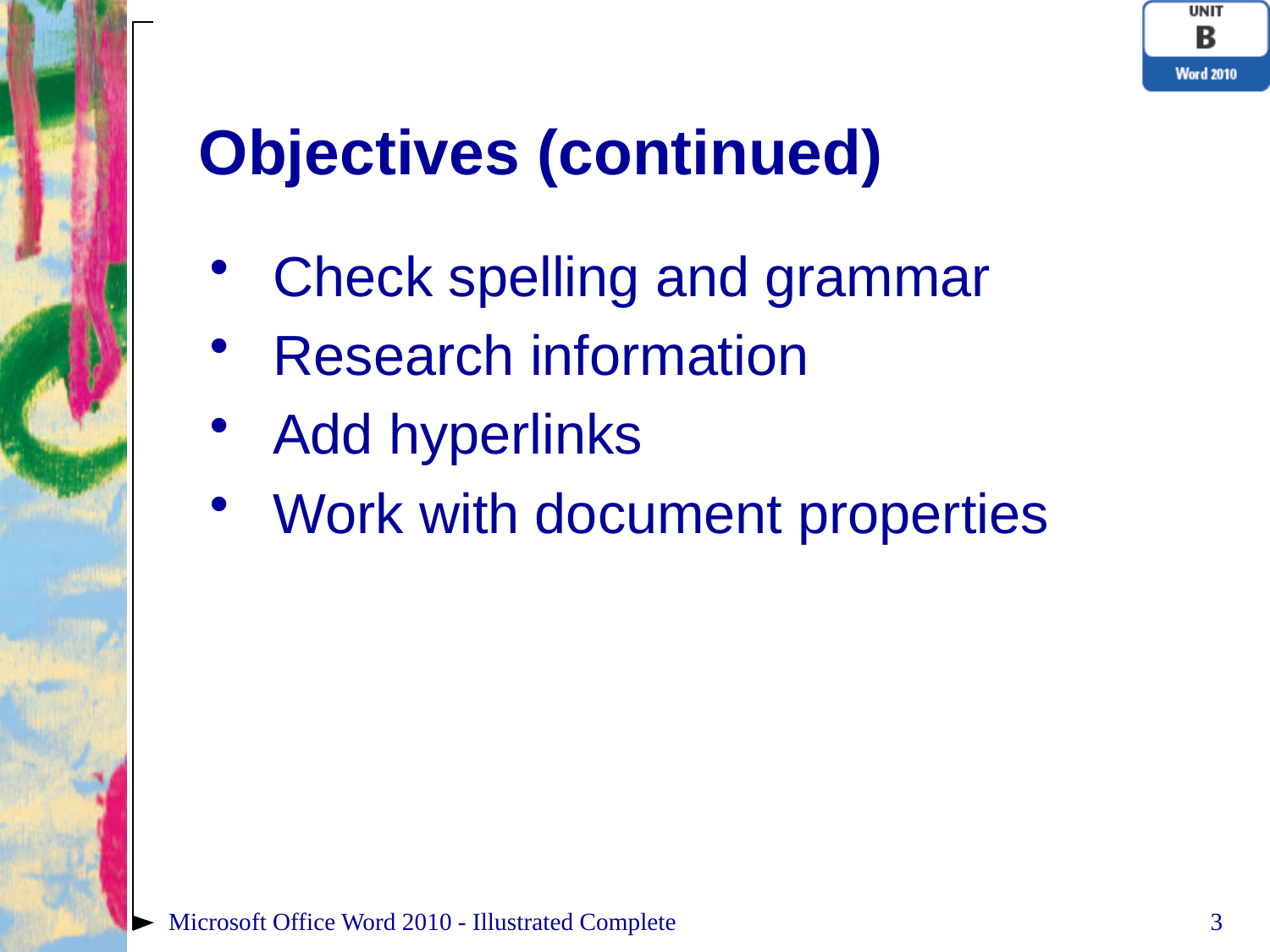

# Objectives (continued)
Check spelling and grammar
Research information
Add hyperlinks
Work with document properties

Microsoft Office Word 2010 - Illustrated Complete
3